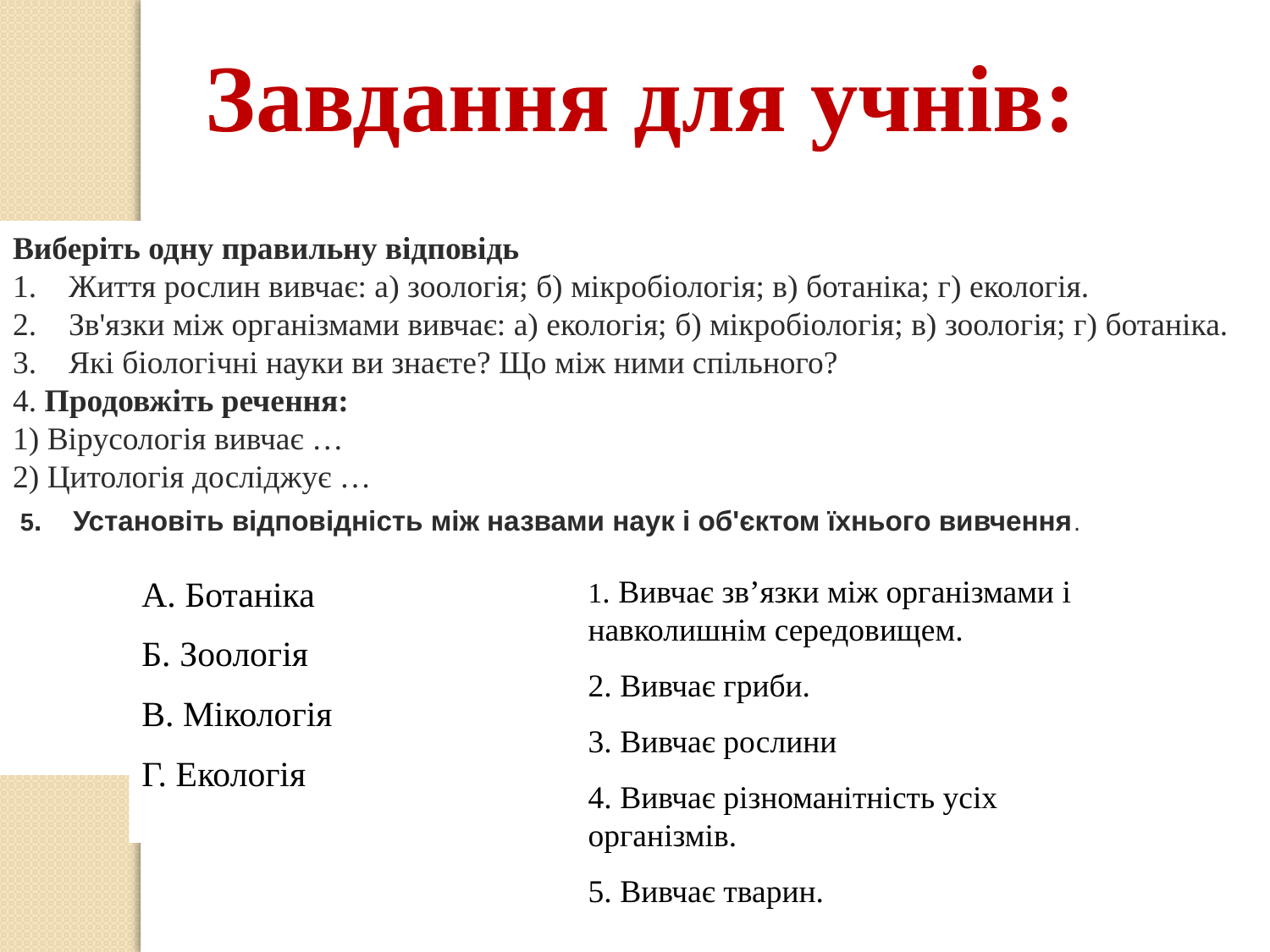

Завдання для учнів:
Виберіть одну правильну відповідь
1.    Життя рослин вивчає: а) зоологія; б) мікробіологія; в) ботаніка; г) екологія.
2.    Зв'язки між організмами вивчає: а) екологія; б) мікробіологія; в) зоологія; г) ботаніка.
3.    Які біологічні науки ви знаєте? Що між ними спільного?
4. Продовжіть речення:
1) Вірусологія вивчає …
2) Цитологія досліджує …

5.    Установіть відповідність між назвами наук і об'єктом їхнього вивчення.
А. Ботаніка
Б. Зоологія
В. Мікологія
Г. Екологія
1. Вивчає зв’язки між організмами і навколишнім середовищем.
2. Вивчає гриби.
3. Вивчає рослини
4. Вивчає різноманітність усіх організмів.
5. Вивчає тварин.